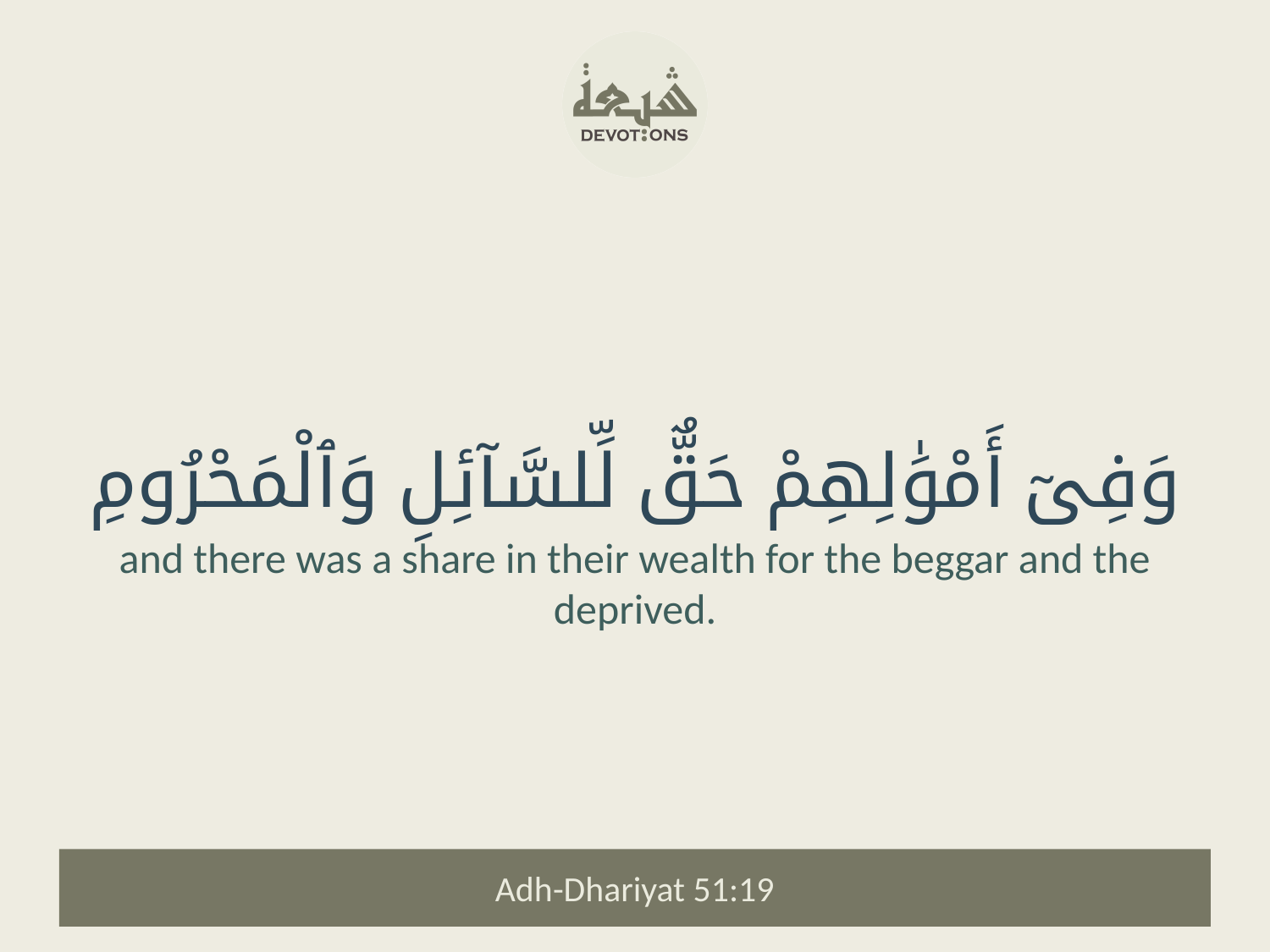

وَفِىٓ أَمْوَٰلِهِمْ حَقٌّ لِّلسَّآئِلِ وَٱلْمَحْرُومِ
and there was a share in their wealth for the beggar and the deprived.
Adh-Dhariyat 51:19